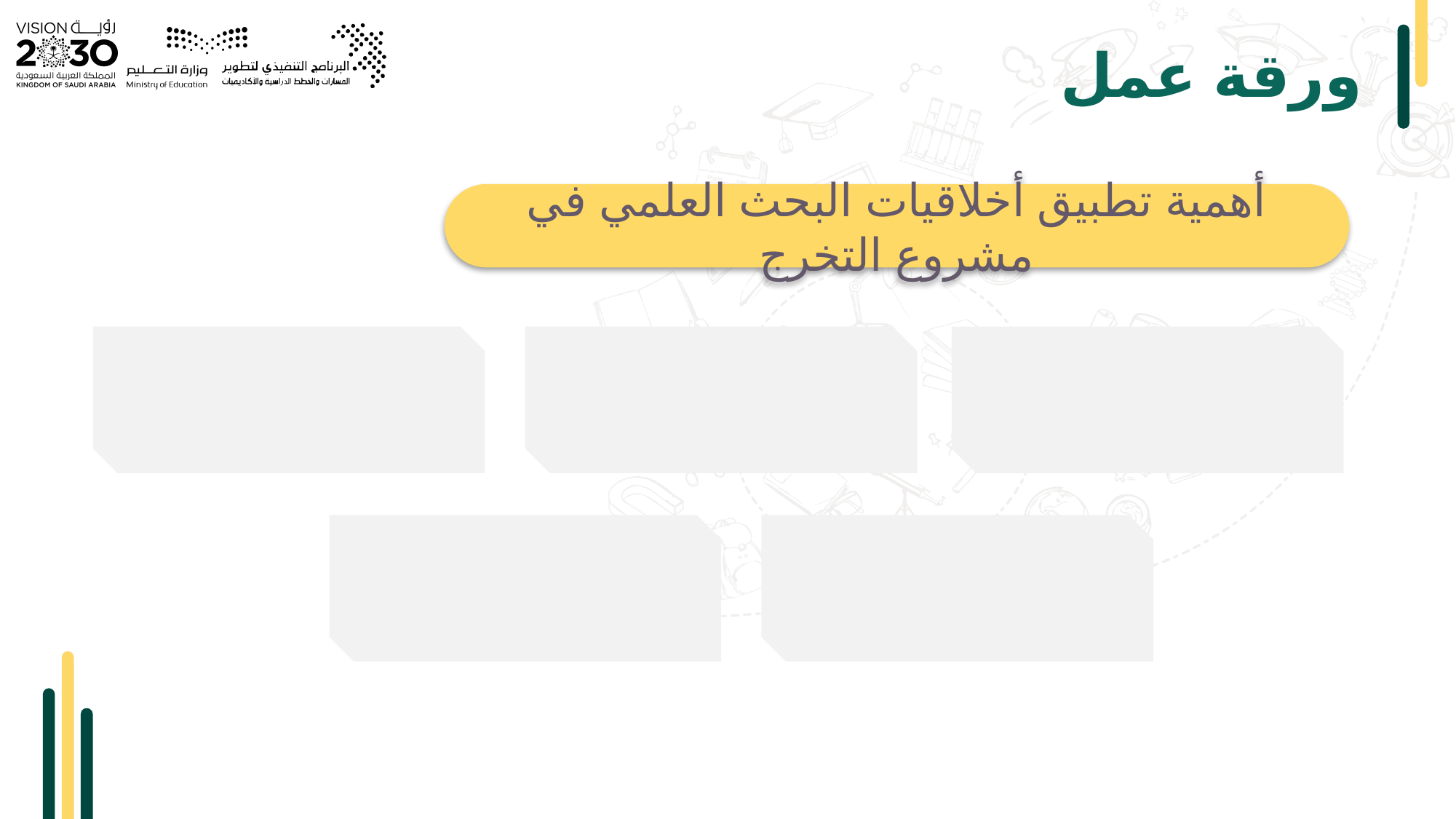

# ورقة عمل

أهمية تطبيق أخلاقيات البحث العلمي في مشروع التخرج